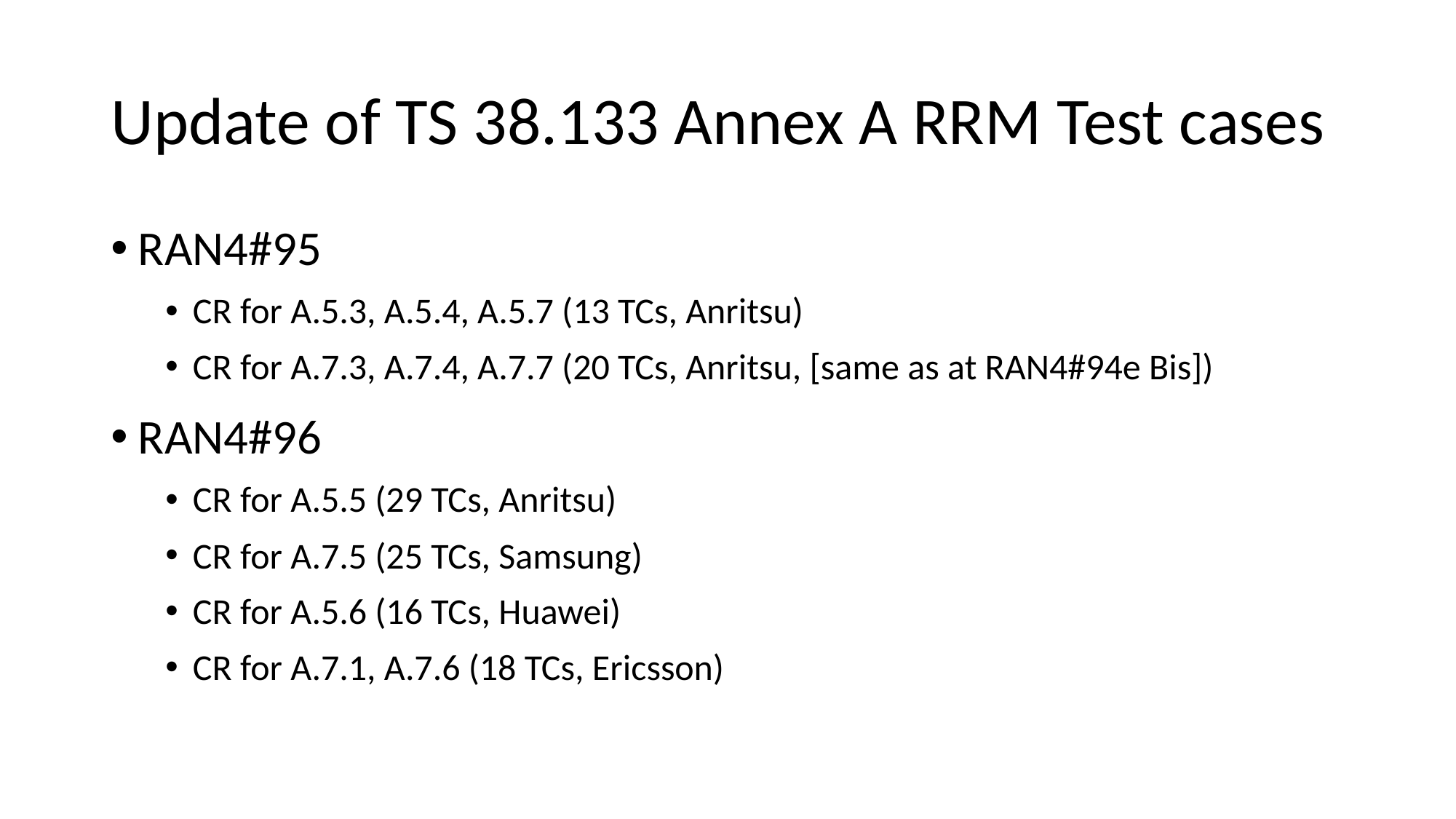

# Update of TS 38.133 Annex A RRM Test cases
RAN4#95
CR for A.5.3, A.5.4, A.5.7 (13 TCs, Anritsu)
CR for A.7.3, A.7.4, A.7.7 (20 TCs, Anritsu, [same as at RAN4#94e Bis])
RAN4#96
CR for A.5.5 (29 TCs, Anritsu)
CR for A.7.5 (25 TCs, Samsung)
CR for A.5.6 (16 TCs, Huawei)
CR for A.7.1, A.7.6 (18 TCs, Ericsson)